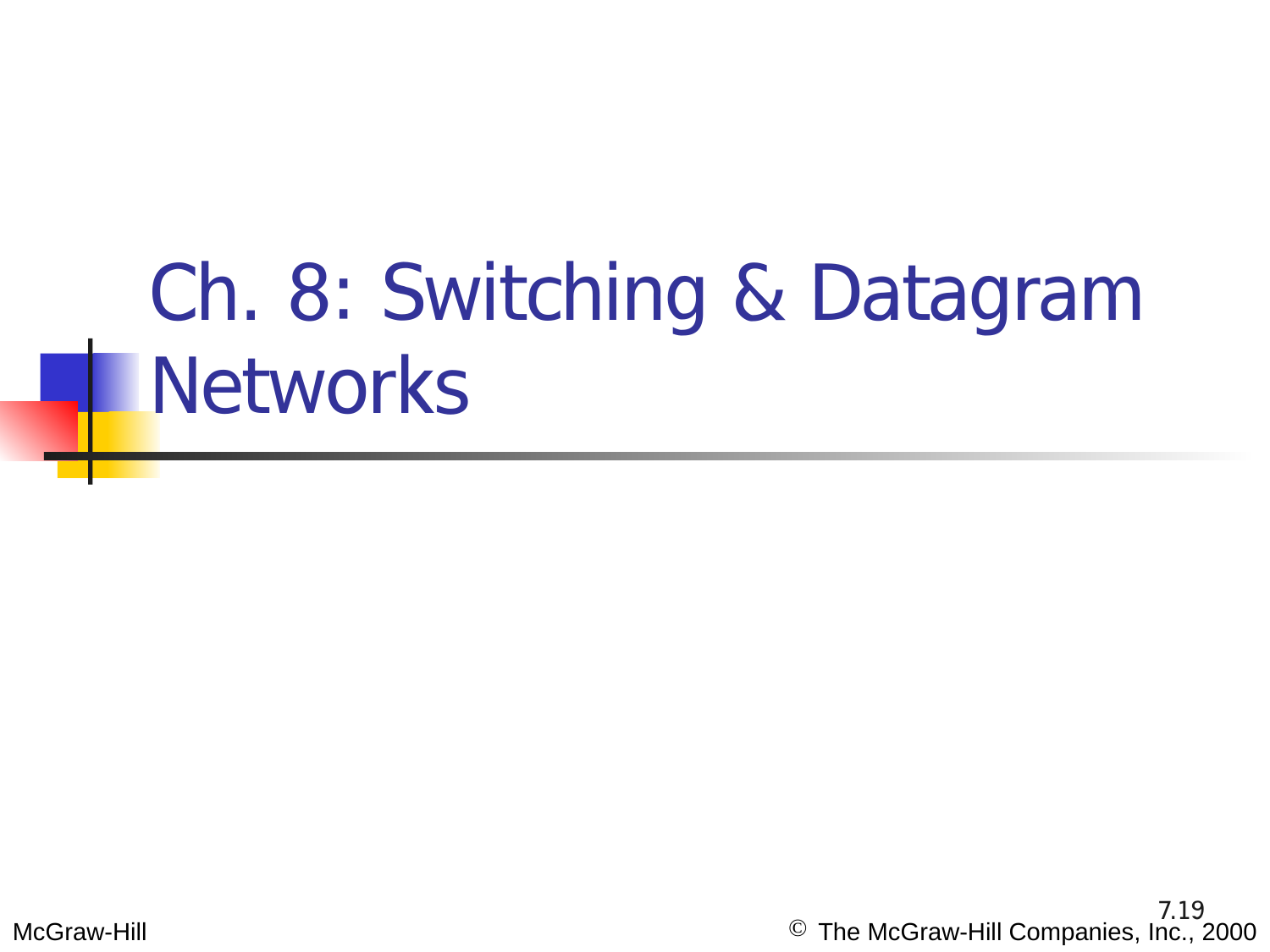

# Ch. 8: Switching & Datagram Networks

7.19